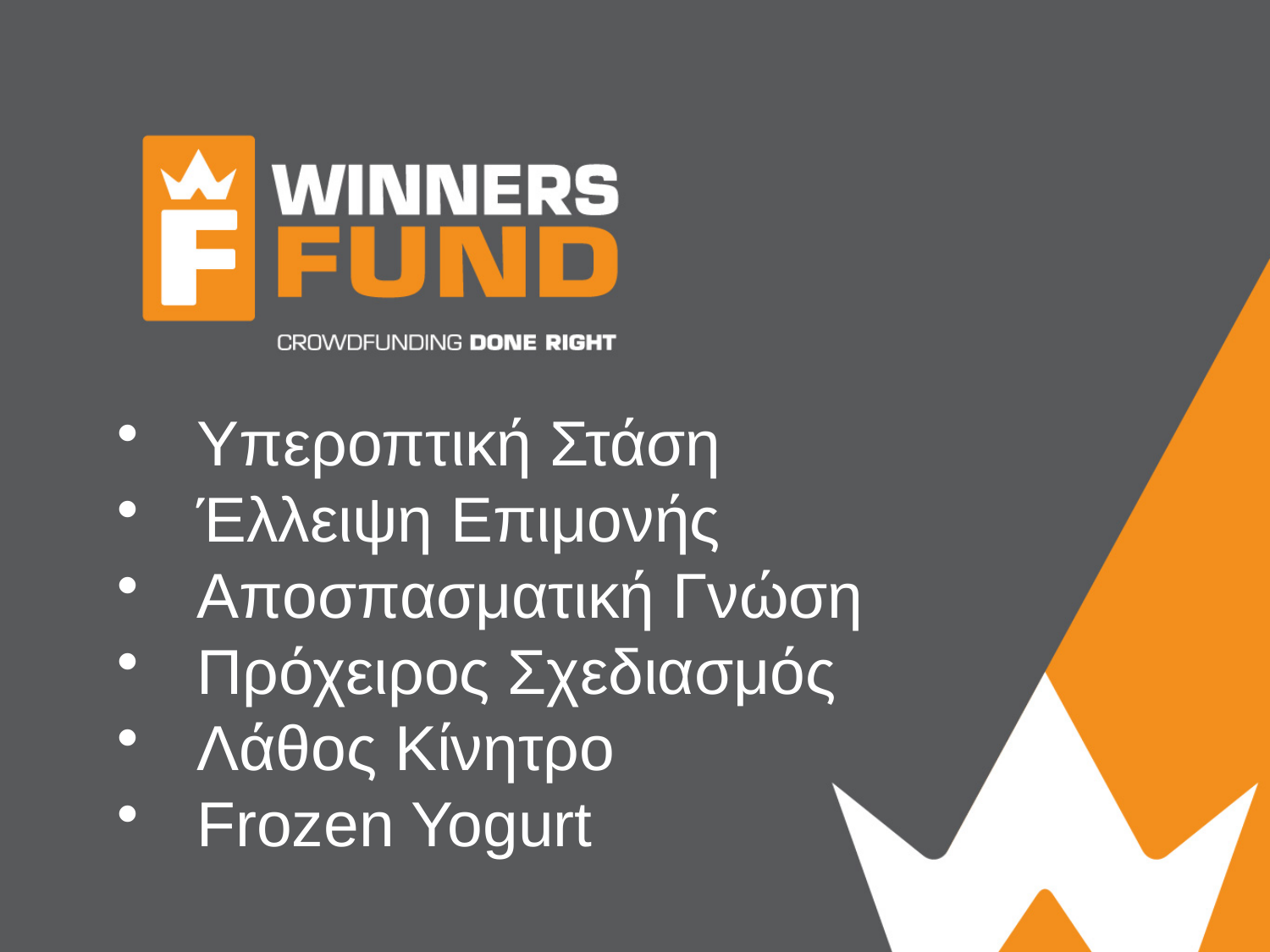

Υπεροπτική Στάση
Έλλειψη Επιμονής
Αποσπασματική Γνώση
Πρόχειρος Σχεδιασμός
Λάθος Κίνητρο
Frozen Yogurt